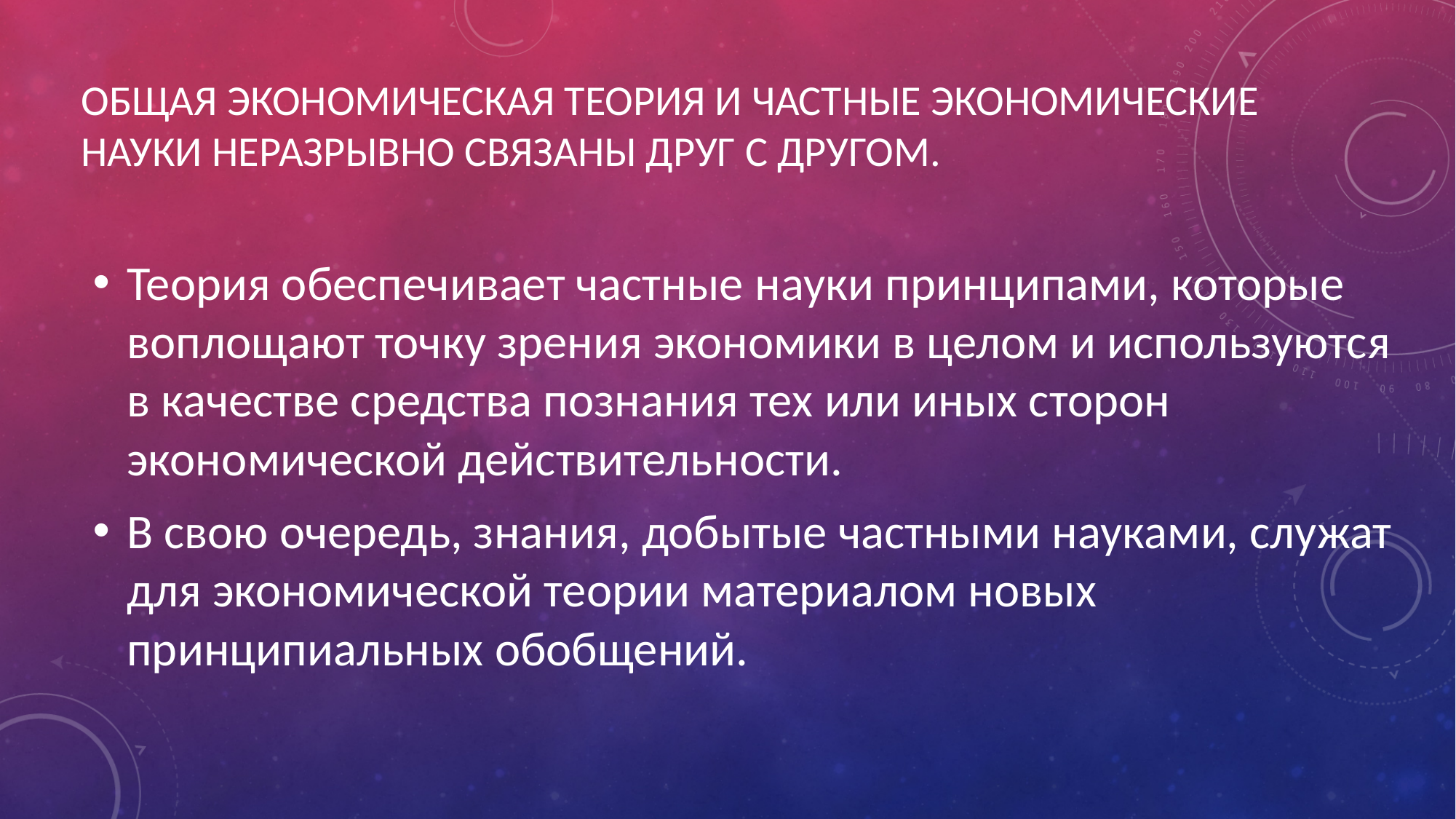

# Общая экономическая теория и частные экономические науки неразрывно связаны друг с другом.
Теория обеспечивает частные науки принципами, которые воплощают точку зрения экономики в целом и используются в качестве средства познания тех или иных сторон экономической действительности.
В свою очередь, знания, добытые частными науками, служат для экономической теории материалом новых принципиальных обобщений.